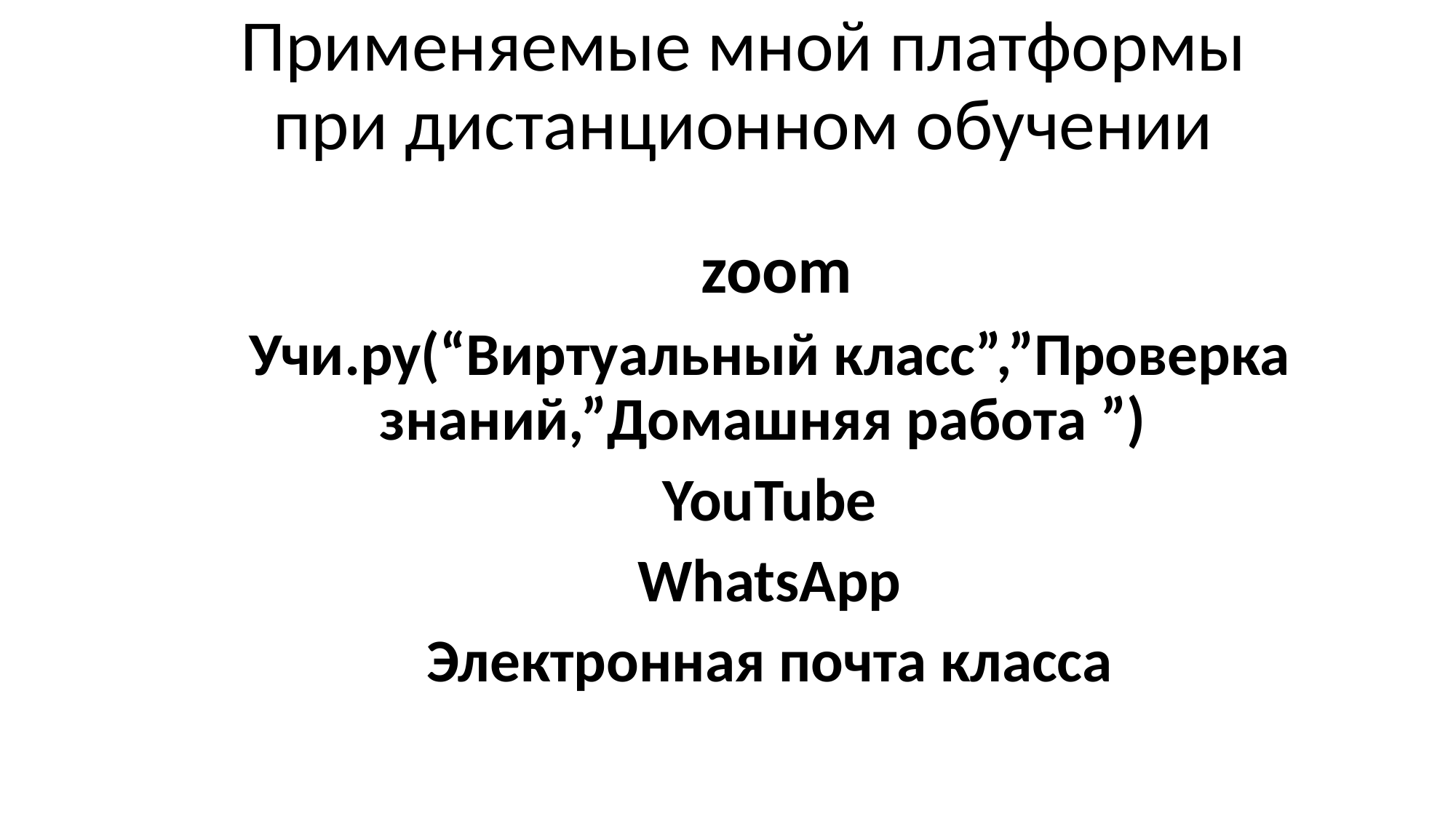

# Применяемые мной платформы при дистанционном обучении
 zoom
Учи.ру(“Виртуальный класс”,”Проверка знаний,”Домашняя работа ”)
YouTube
WhatsApp
Электронная почта класса